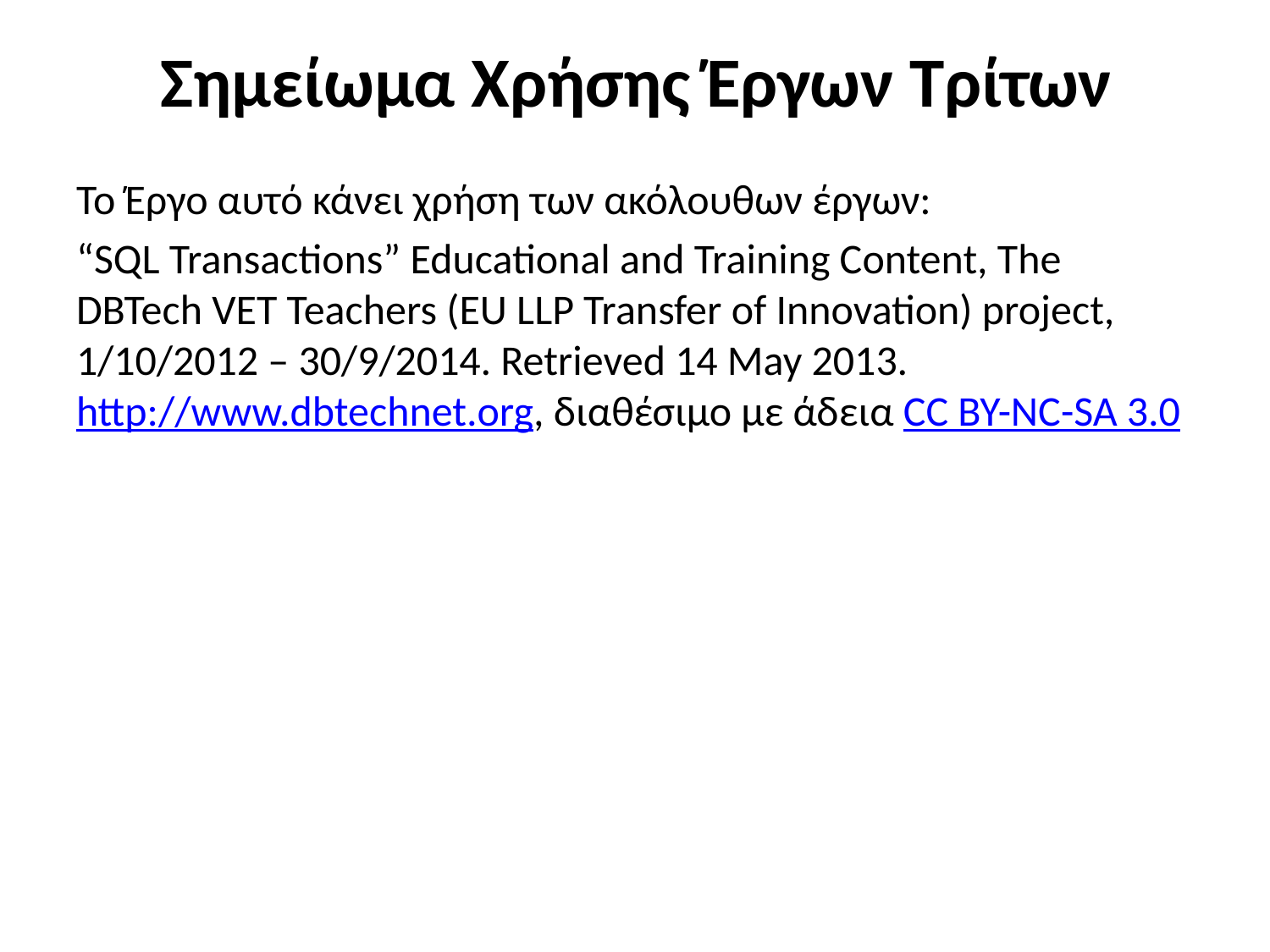

# Σημείωμα Χρήσης Έργων Τρίτων
Το Έργο αυτό κάνει χρήση των ακόλουθων έργων:
“SQL Transactions” Educational and Training Content, The DBTech VET Teachers (EU LLP Transfer of Innovation) project, 1/10/2012 – 30/9/2014. Retrieved 14 May 2013. http://www.dbtechnet.org, διαθέσιμο με άδεια CC BY-NC-SA 3.0